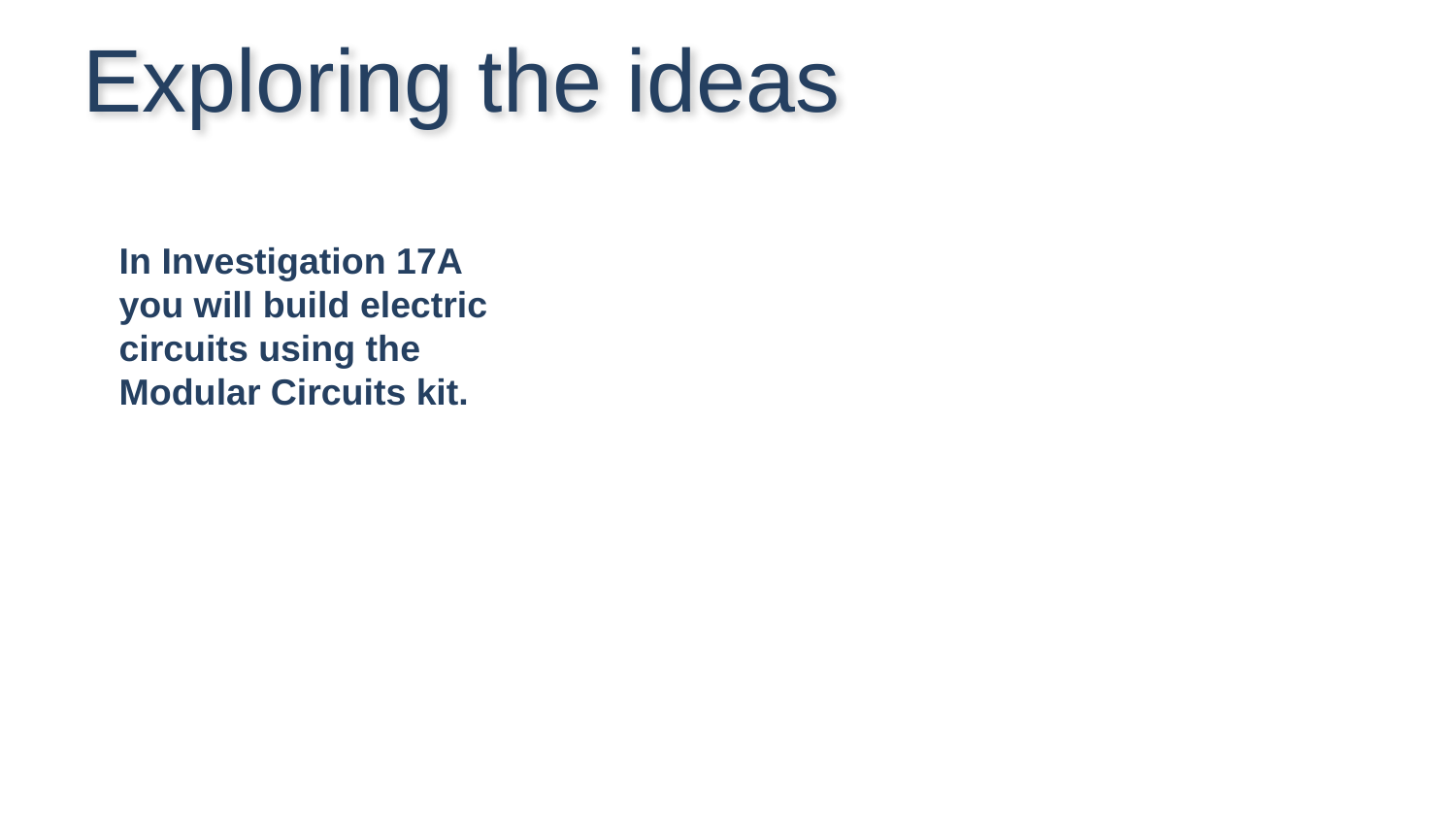

Exploring the ideas
In Investigation 17A you will build electric circuits using the Modular Circuits kit.